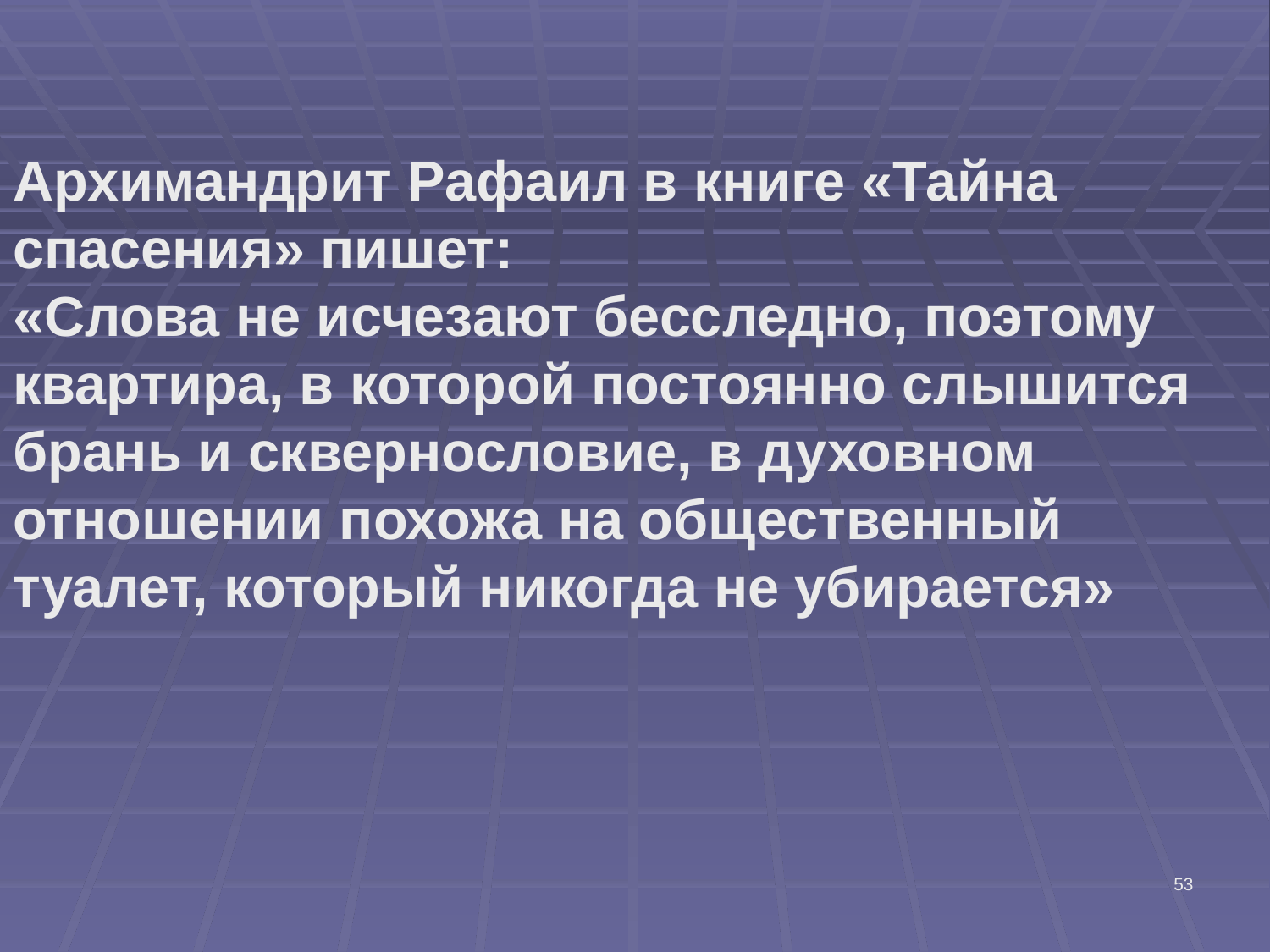

Архимандрит Рафаил в книге «Тайна спасения» пишет:
«Слова не исчезают бесследно, поэтому квартира, в которой постоянно слышится брань и сквернословие, в духовном отношении похожа на общественный туалет, который никогда не убирается»
53